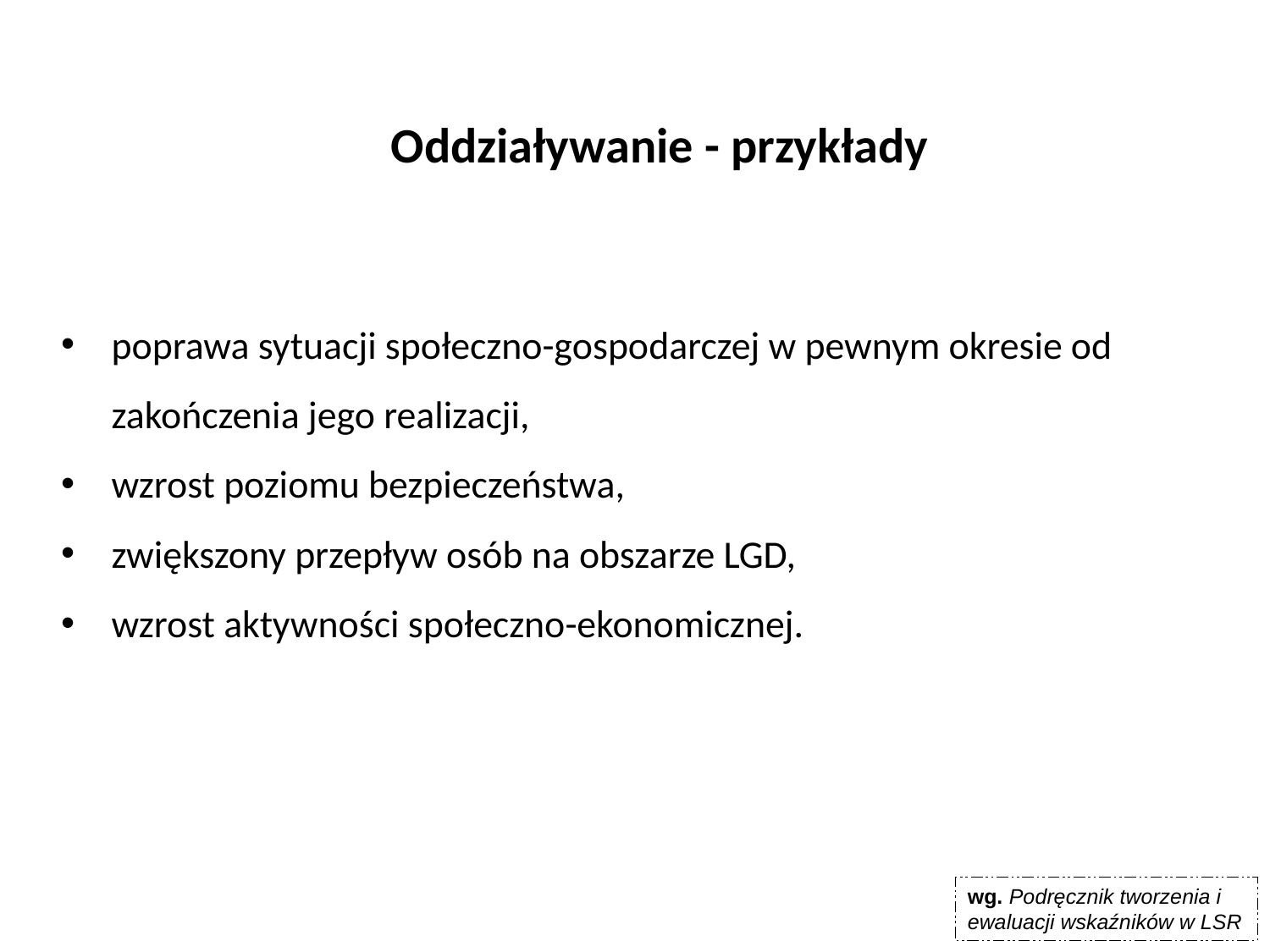

Oddziaływanie - przykłady

poprawa sytuacji społeczno-gospodarczej w pewnym okresie od zakończenia jego realizacji,
wzrost poziomu bezpieczeństwa,
zwiększony przepływ osób na obszarze LGD,
wzrost aktywności społeczno-ekonomicznej.
wg. Podręcznik tworzenia i ewaluacji wskaźników w LSR